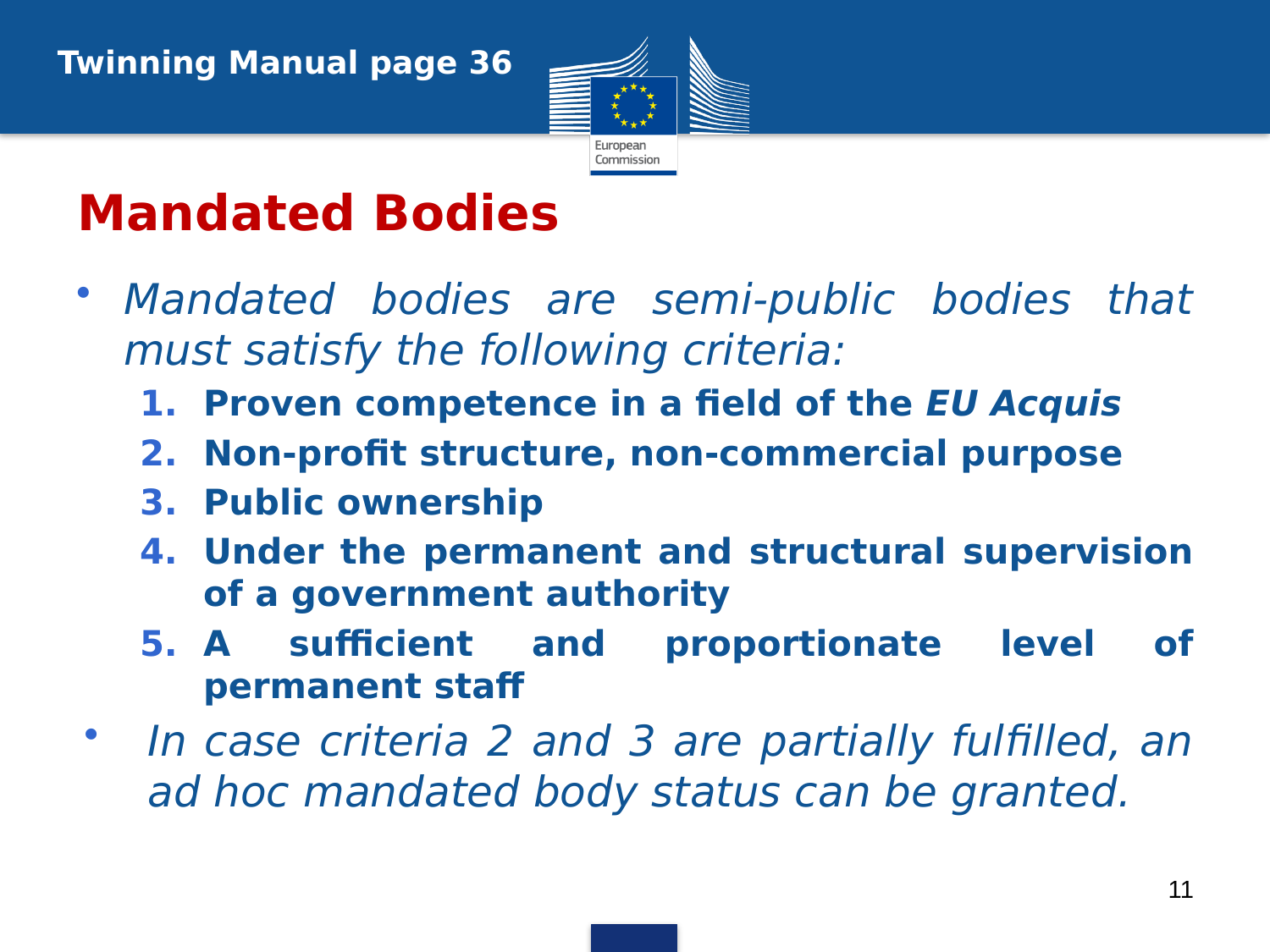

Twinning Manual page 36
# Mandated Bodies
Mandated bodies are semi-public bodies that must satisfy the following criteria:
Proven competence in a field of the EU Acquis
Non-profit structure, non-commercial purpose
Public ownership
Under the permanent and structural supervision of a government authority
A sufficient and proportionate level of permanent staff
In case criteria 2 and 3 are partially fulfilled, an ad hoc mandated body status can be granted.

11